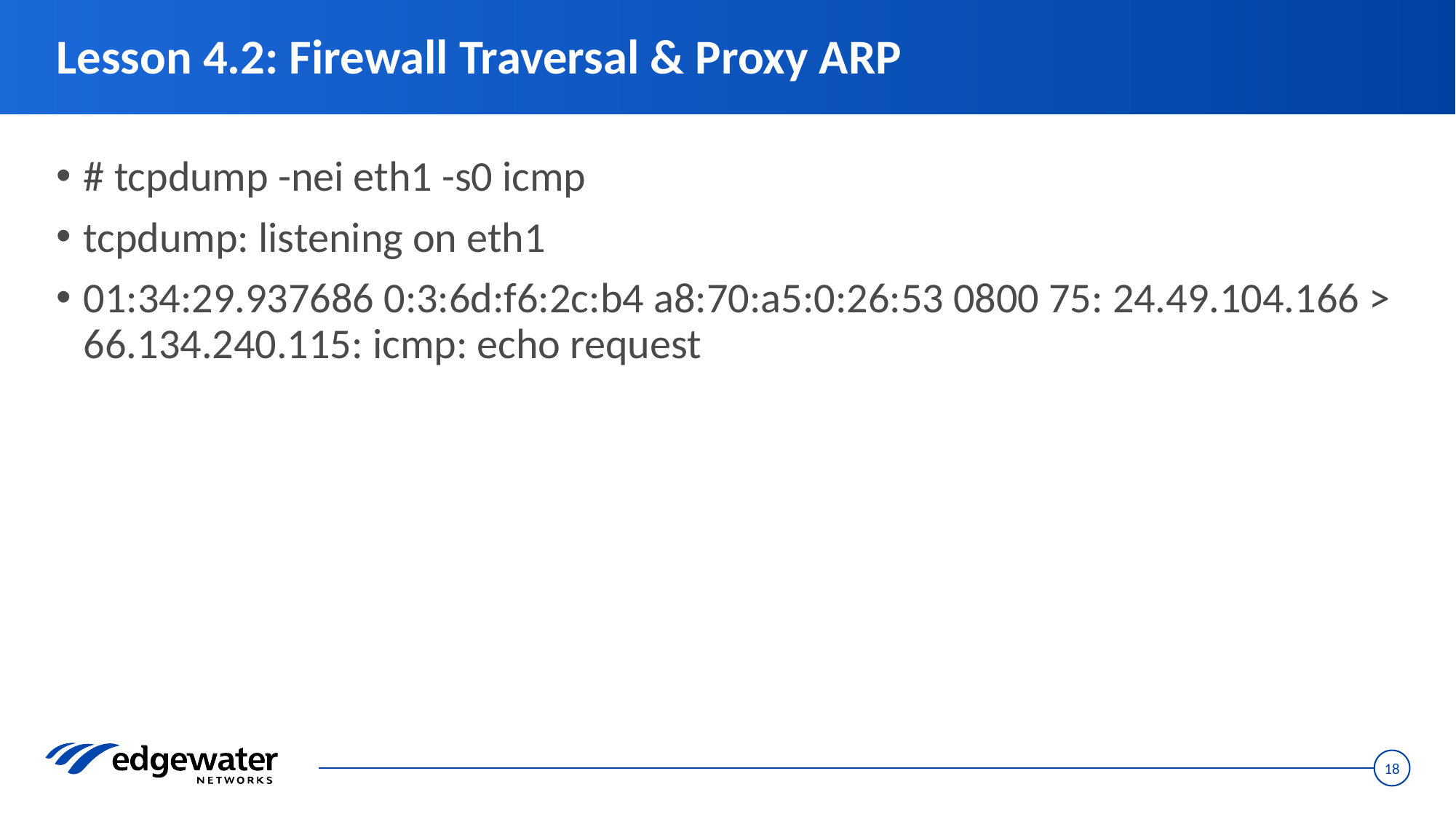

# Lesson 4.2: Firewall Traversal & Proxy ARP
# tcpdump -nei eth1 -s0 icmp
tcpdump: listening on eth1
01:34:29.937686 0:3:6d:f6:2c:b4 a8:70:a5:0:26:53 0800 75: 24.49.104.166 > 66.134.240.115: icmp: echo request